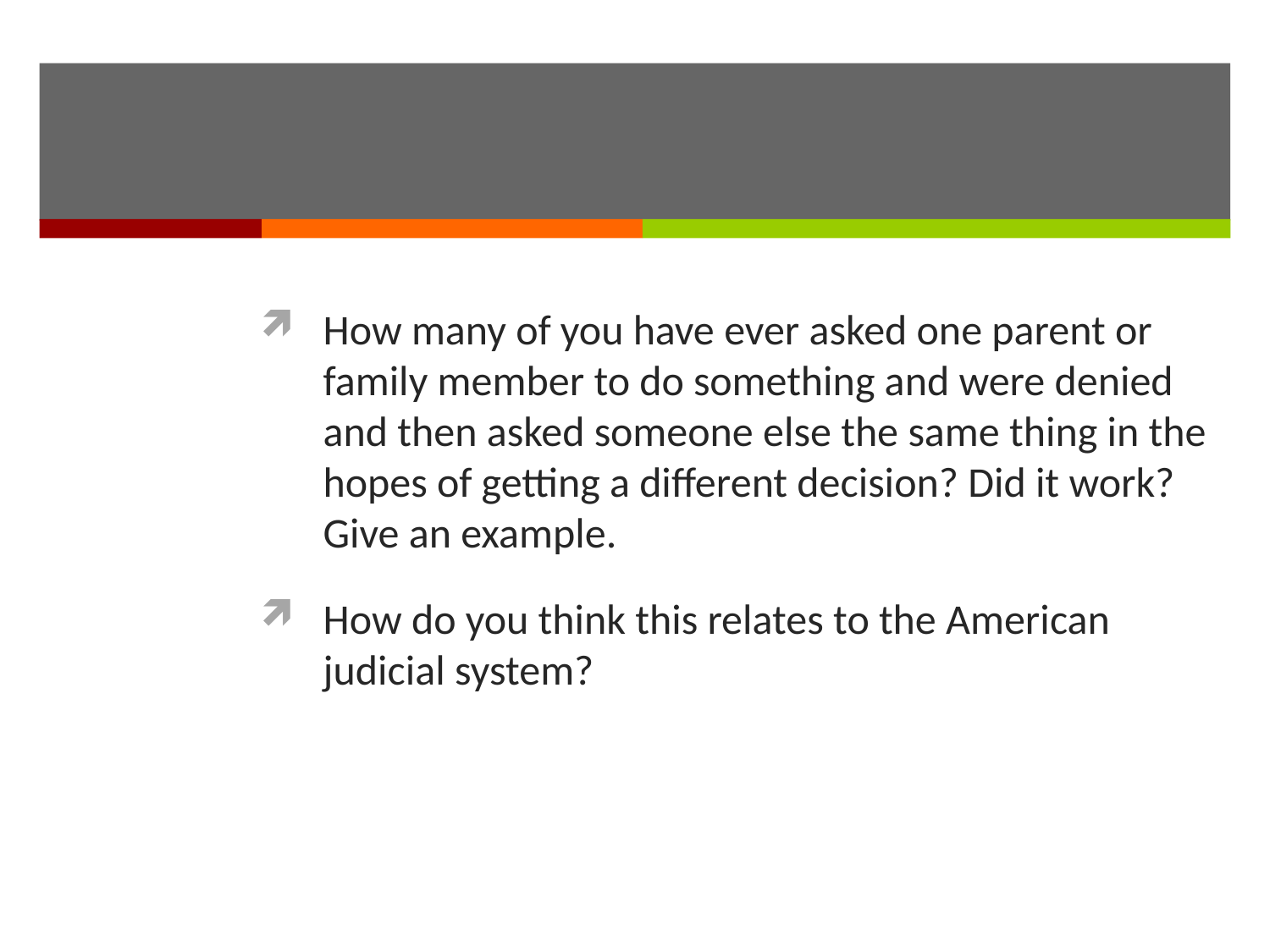

#
How many of you have ever asked one parent or family member to do something and were denied and then asked someone else the same thing in the hopes of getting a different decision? Did it work? Give an example.
How do you think this relates to the American judicial system?